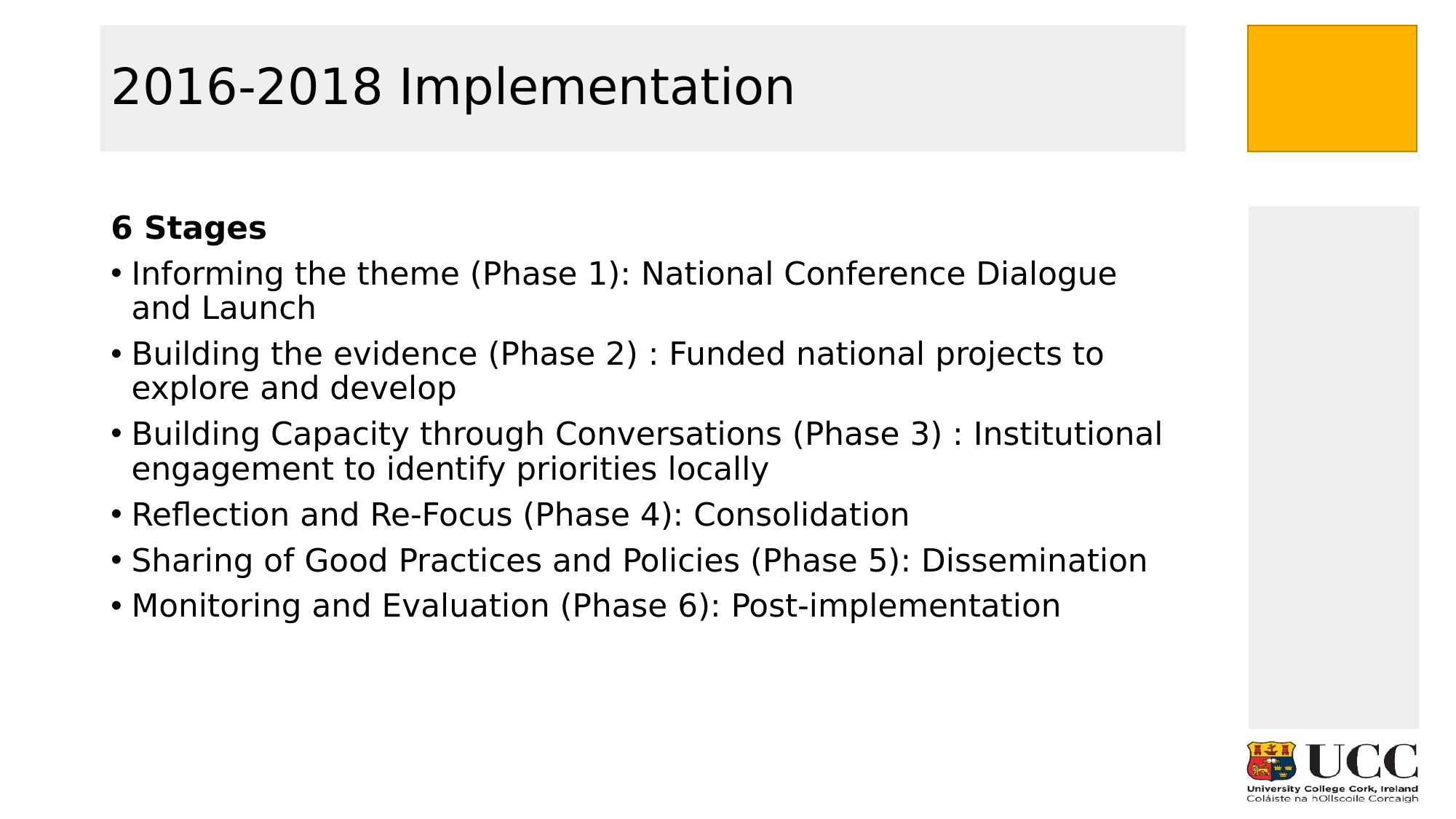

# 2016-2018 Implementation
6 Stages
Informing the theme (Phase 1): National Conference Dialogue and Launch
Building the evidence (Phase 2) : Funded national projects to explore and develop
Building Capacity through Conversations (Phase 3) : Institutional engagement to identify priorities locally
Reflection and Re-Focus (Phase 4): Consolidation
Sharing of Good Practices and Policies (Phase 5): Dissemination
Monitoring and Evaluation (Phase 6): Post-implementation